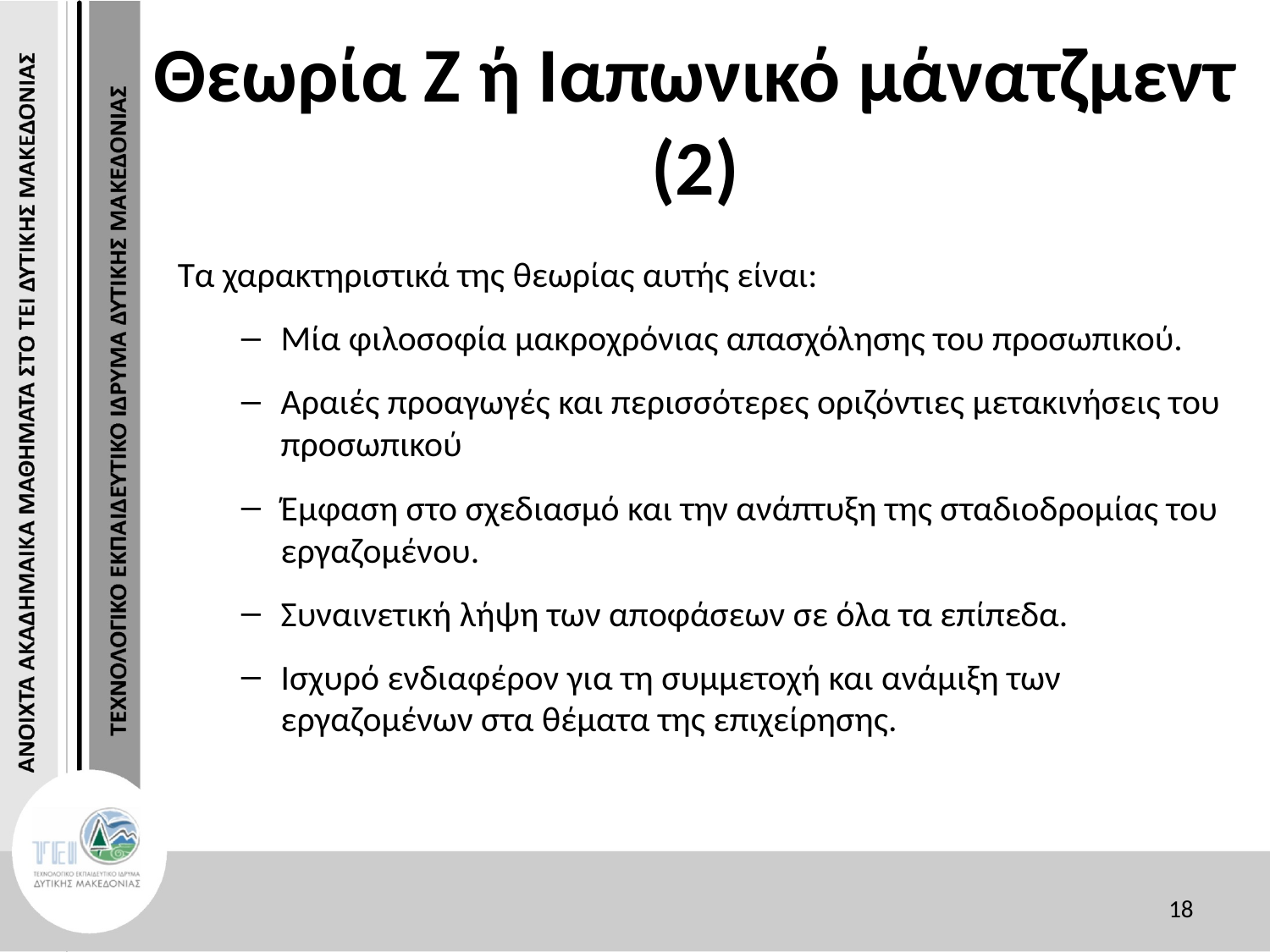

# Θεωρία Ζ ή Ιαπωνικό μάνατζμεντ (2)
Τα χαρακτηριστικά της θεωρίας αυτής είναι:
Μία φιλοσοφία μακροχρόνιας απασχόλησης του προσωπικού.
Αραιές προαγωγές και περισσότερες οριζόντιες μετακινήσεις του προσωπικού
Έμφαση στο σχεδιασμό και την ανάπτυξη της σταδιοδρομίας του εργαζομένου.
Συναινετική λήψη των αποφάσεων σε όλα τα επίπεδα.
Ισχυρό ενδιαφέρον για τη συμμετοχή και ανάμιξη των εργαζομένων στα θέματα της επιχείρησης.
18